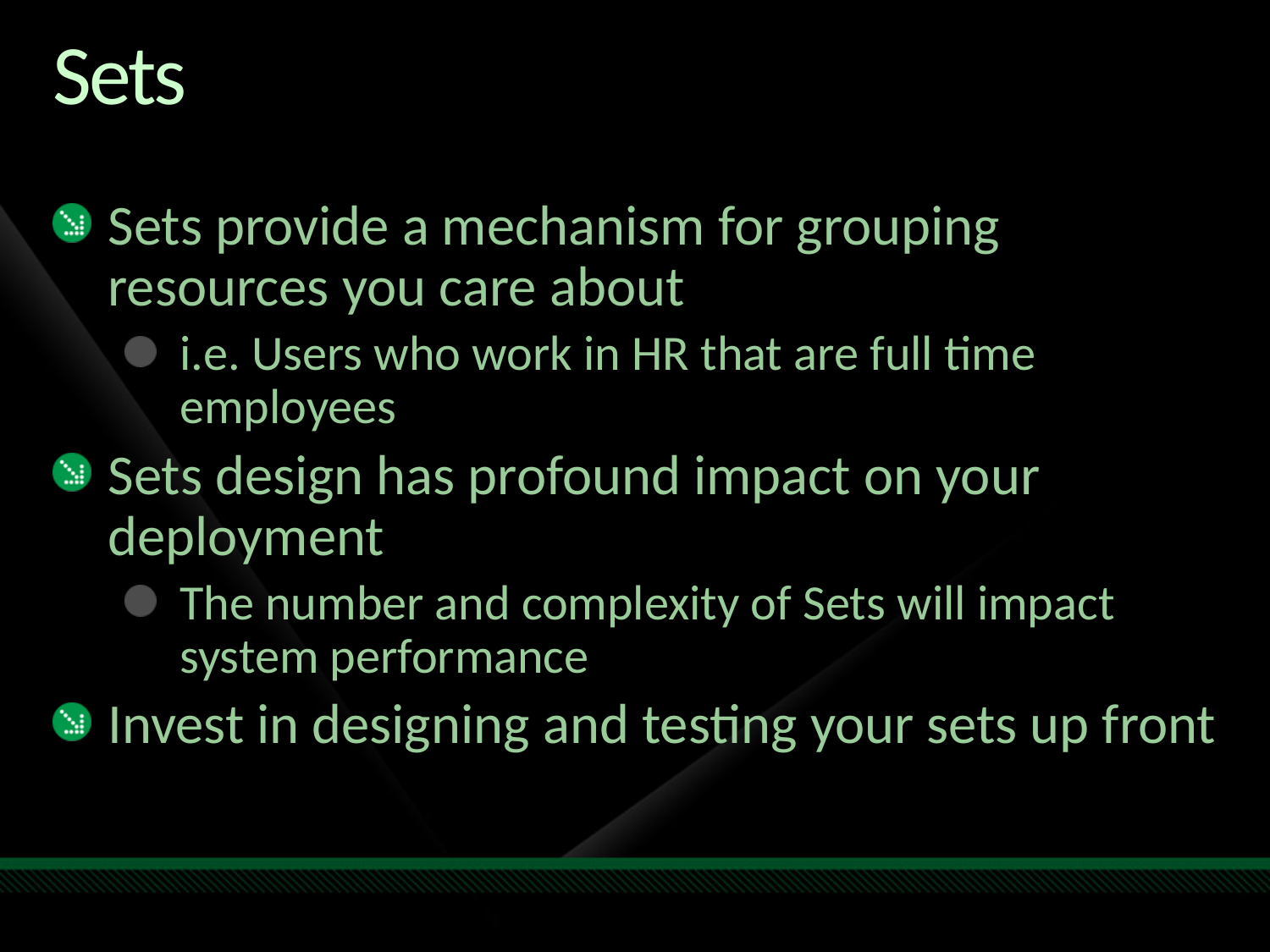

# Sets
Sets provide a mechanism for grouping resources you care about
i.e. Users who work in HR that are full time employees
Sets design has profound impact on your deployment
The number and complexity of Sets will impact system performance
Invest in designing and testing your sets up front